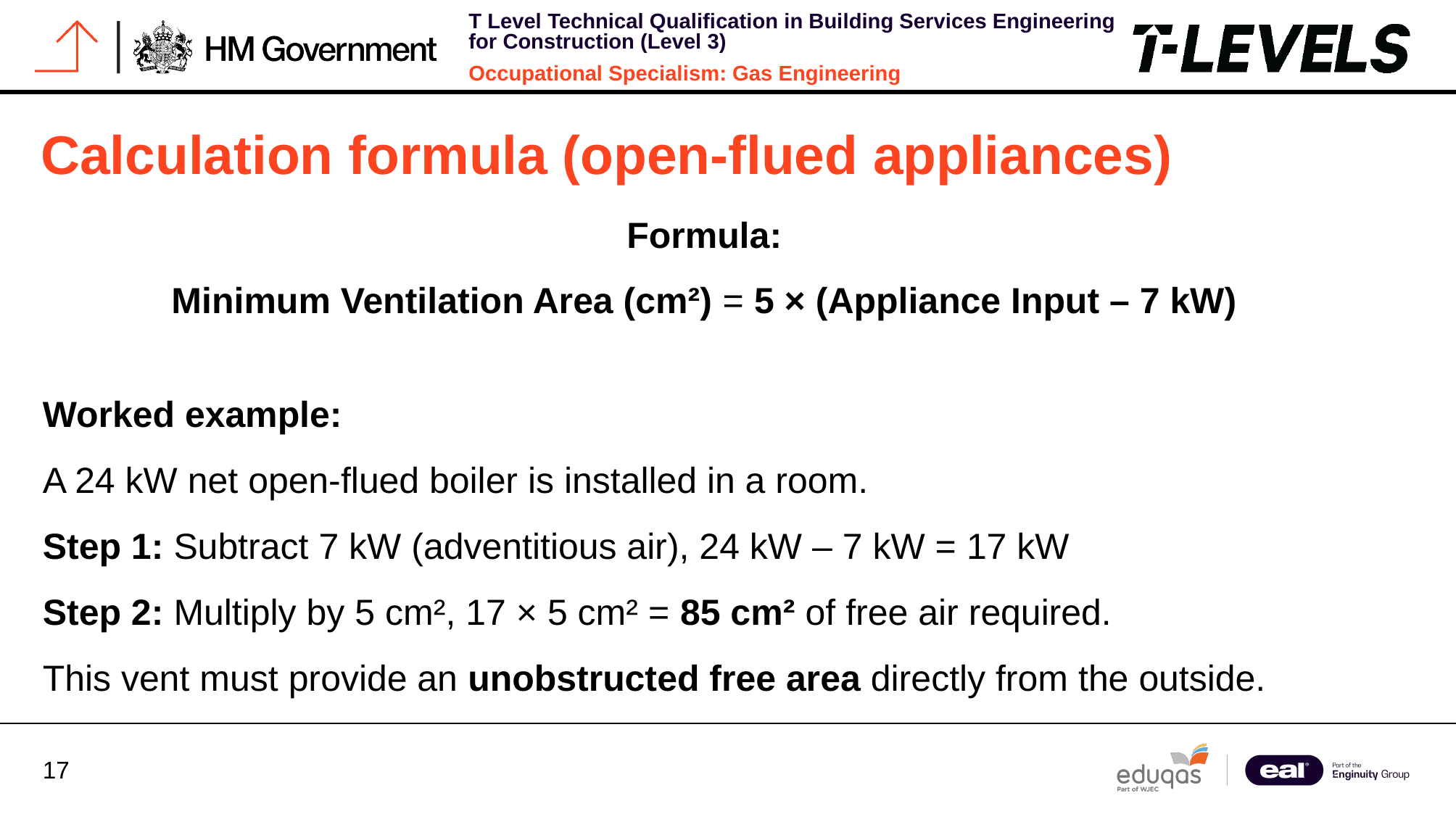

# Calculation formula (open-flued appliances)
Formula:
Minimum Ventilation Area (cm²) = 5 × (Appliance Input – 7 kW)
Worked example:
A 24 kW net open-flued boiler is installed in a room.
Step 1: Subtract 7 kW (adventitious air), 24 kW – 7 kW = 17 kW
Step 2: Multiply by 5 cm², 17 × 5 cm² = 85 cm² of free air required.
This vent must provide an unobstructed free area directly from the outside.